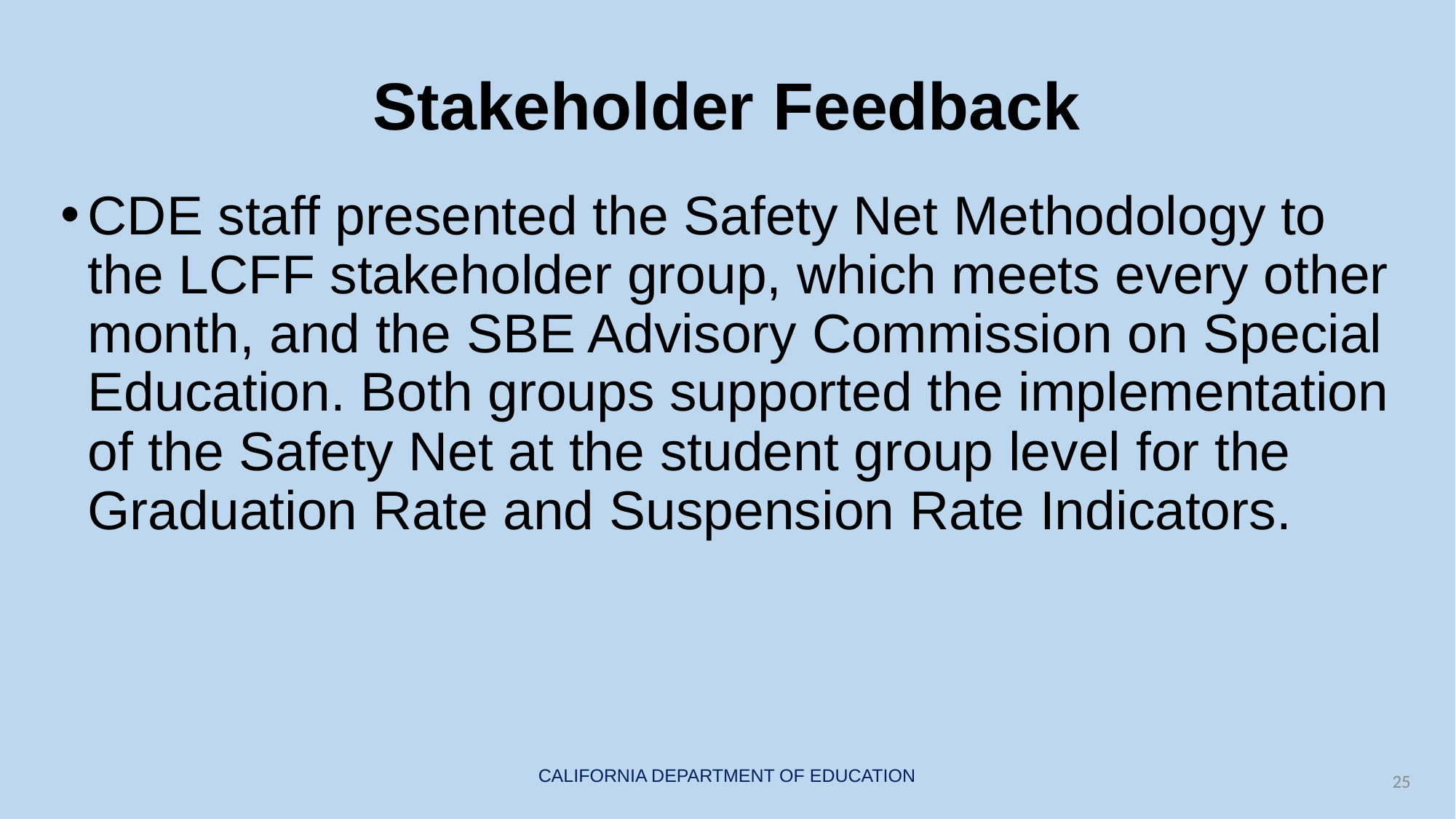

# Stakeholder Feedback
CDE staff presented the Safety Net Methodology to the LCFF stakeholder group, which meets every other month, and the SBE Advisory Commission on Special Education. Both groups supported the implementation of the Safety Net at the student group level for the Graduation Rate and Suspension Rate Indicators.
25